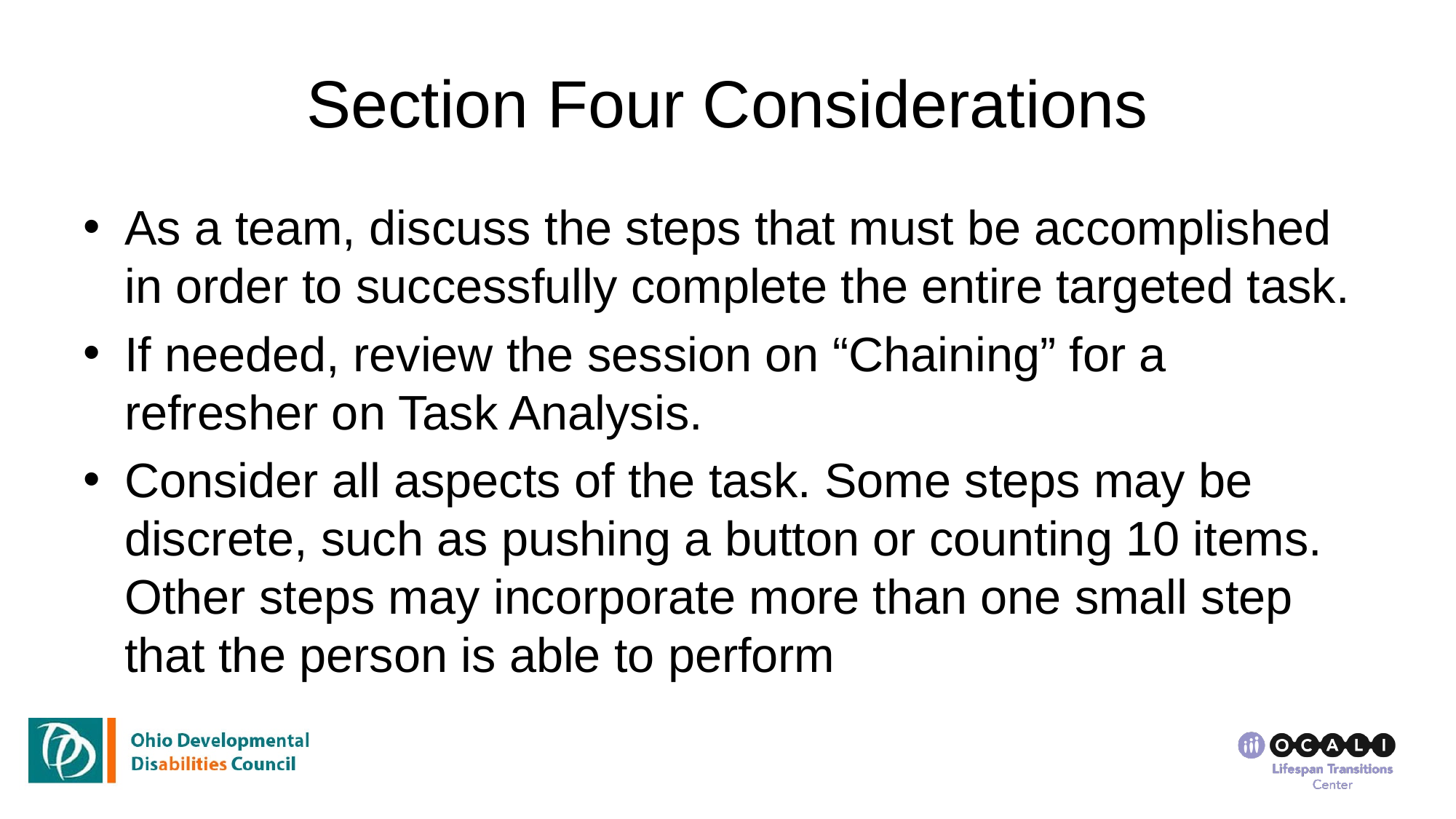

# Section Four Considerations
As a team, discuss the steps that must be accomplished  in order to successfully complete the entire targeted task.
If needed, review the session on “Chaining” for a refresher on Task Analysis.
Consider all aspects of the task. Some steps may be discrete, such as pushing a button or counting 10 items. Other steps may incorporate more than one small step that the person is able to perform